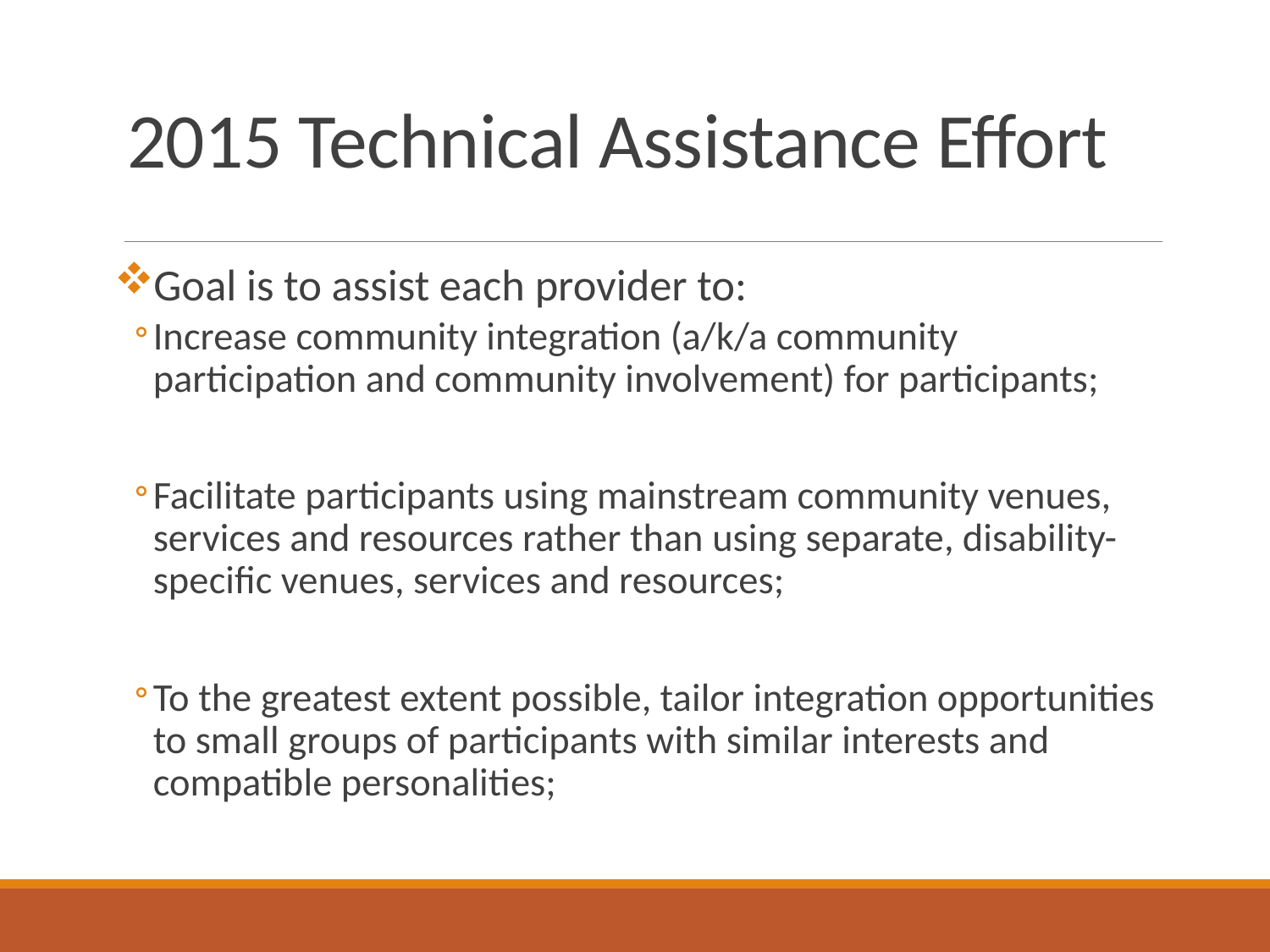

# 2015 Technical Assistance Effort
Goal is to assist each provider to:
Increase community integration (a/k/a community participation and community involvement) for participants;

Facilitate participants using mainstream community venues, services and resources rather than using separate, disability-specific venues, services and resources;

To the greatest extent possible, tailor integration opportunities to small groups of participants with similar interests and compatible personalities;